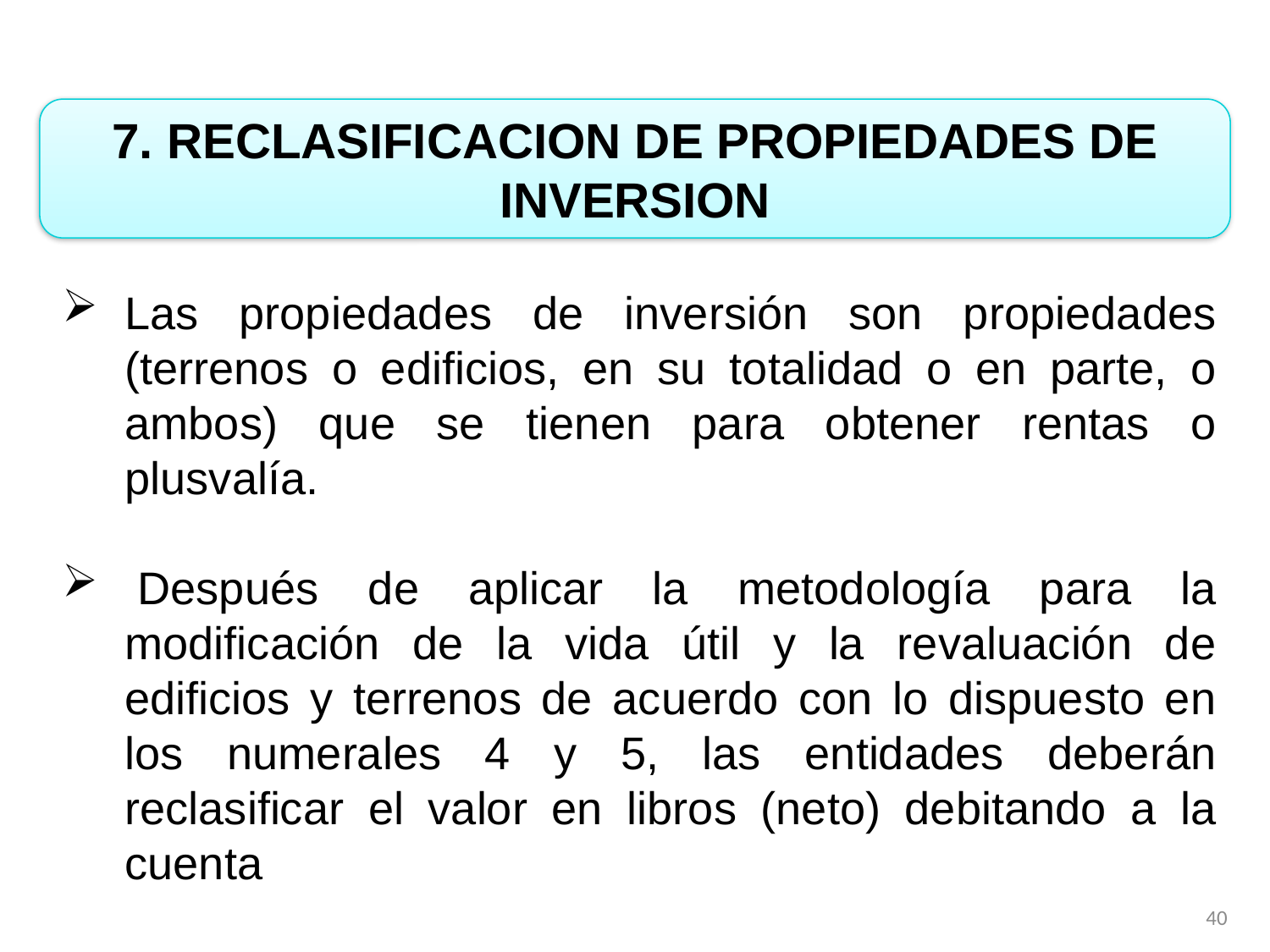

7. RECLASIFICACION DE PROPIEDADES DE INVERSION
Las propiedades de inversión son propiedades (terrenos o edificios, en su totalidad o en parte, o ambos) que se tienen para obtener rentas o plusvalía.

 Después de aplicar la metodología para la modificación de la vida útil y la revaluación de edificios y terrenos de acuerdo con lo dispuesto en los numerales 4 y 5, las entidades deberán reclasificar el valor en libros (neto) debitando a la cuenta
40